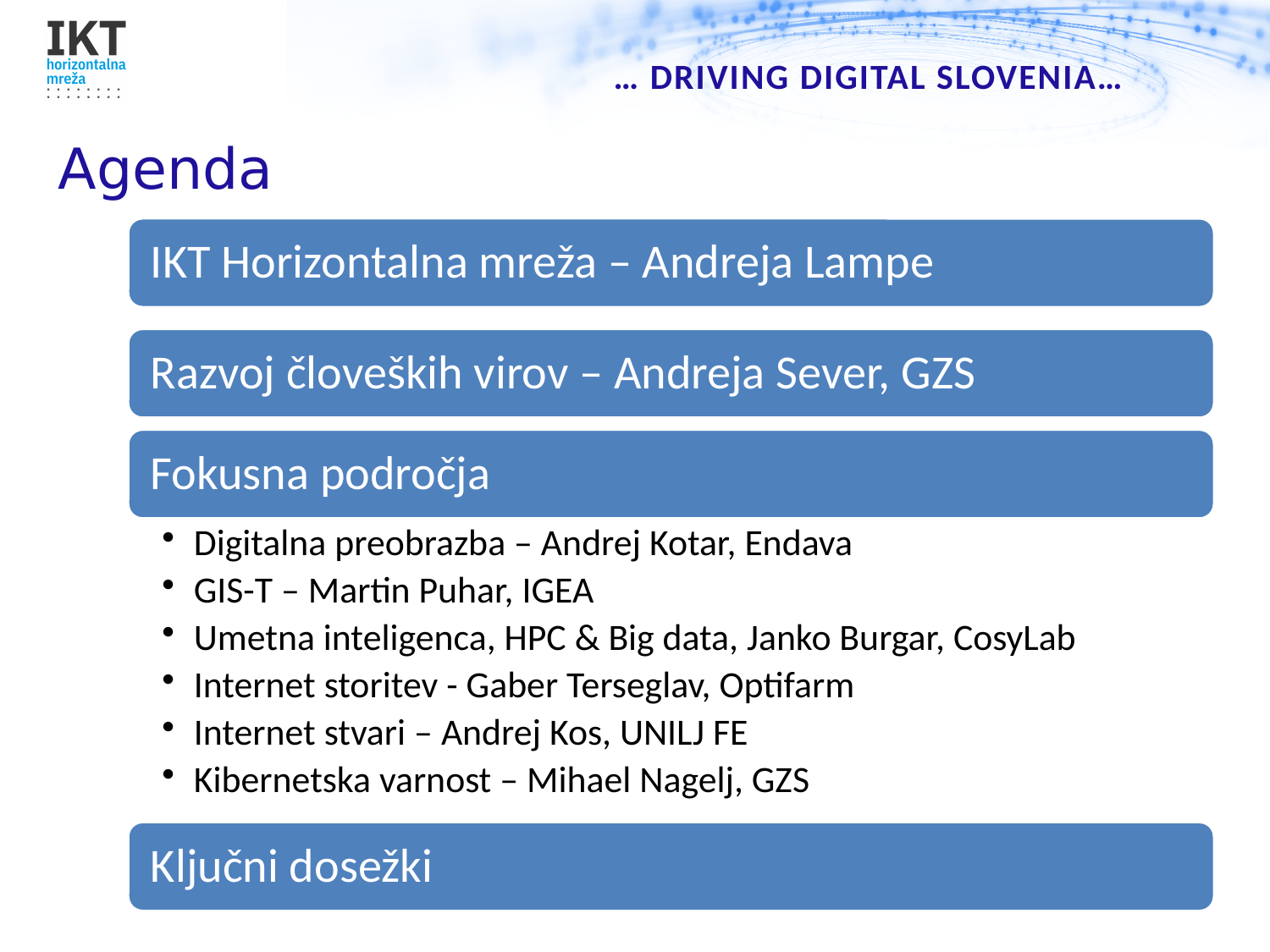

# Agenda
IKT Horizontalna mreža – Andreja Lampe
Razvoj človeških virov – Andreja Sever, GZS
Fokusna področja
Digitalna preobrazba – Andrej Kotar, Endava
GIS-T – Martin Puhar, IGEA
Umetna inteligenca, HPC & Big data, Janko Burgar, CosyLab
Internet storitev - Gaber Terseglav, Optifarm
Internet stvari – Andrej Kos, UNILJ FE
Kibernetska varnost – Mihael Nagelj, GZS
Ključni dosežki